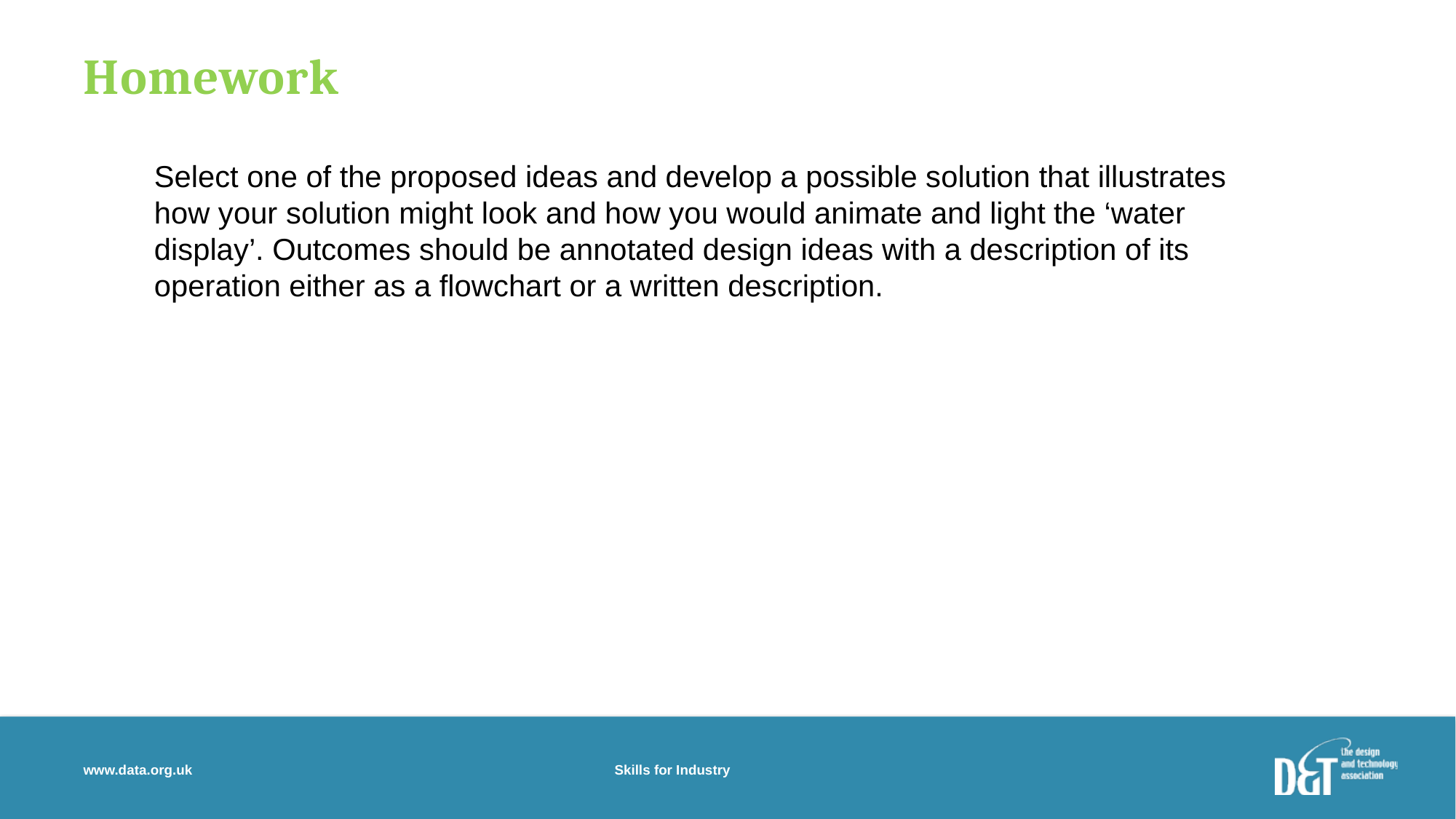

# Homework
Select one of the proposed ideas and develop a possible solution that illustrates how your solution might look and how you would animate and light the ‘water display’. Outcomes should be annotated design ideas with a description of its operation either as a flowchart or a written description.